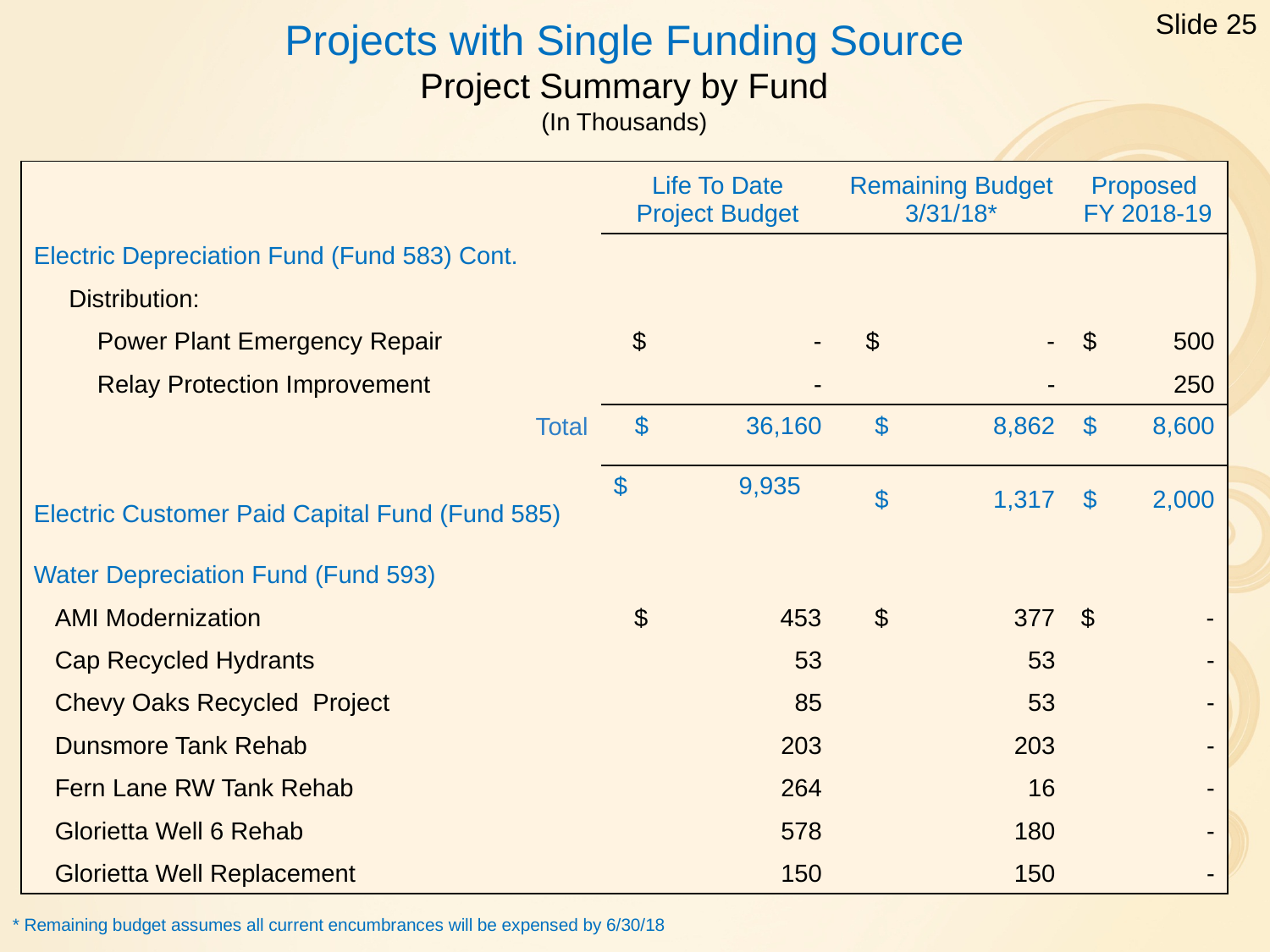

Slide 25
# Projects with Single Funding Source Project Summary by Fund (In Thousands)
|  | Life To Date Project Budget | Remaining Budget 3/31/18\* | Proposed FY 2018-19 |
| --- | --- | --- | --- |
| Electric Depreciation Fund (Fund 583) Cont. |  |  |  |
| Distribution: |  |  |  |
| Power Plant Emergency Repair | $ - | $ - | $ 500 |
| Relay Protection Improvement | - | - | 250 |
| Total | $ 36,160 | $ 8,862 | $ 8,600 |
|  |  |  |  |
| Electric Customer Paid Capital Fund (Fund 585) | $ 9,935 | $ 1,317 | $ 2,000 |
|  |  |  |  |
| Water Depreciation Fund (Fund 593) |  |  |  |
| AMI Modernization | $ 453 | $ 377 | $ - |
| Cap Recycled Hydrants | 53 | 53 | - |
| Chevy Oaks Recycled Project | 85 | 53 | - |
| Dunsmore Tank Rehab | 203 | 203 | - |
| Fern Lane RW Tank Rehab | 264 | 16 | - |
| Glorietta Well 6 Rehab | 578 | 180 | - |
| Glorietta Well Replacement | 150 | 150 | - |
* Remaining budget assumes all current encumbrances will be expensed by 6/30/18